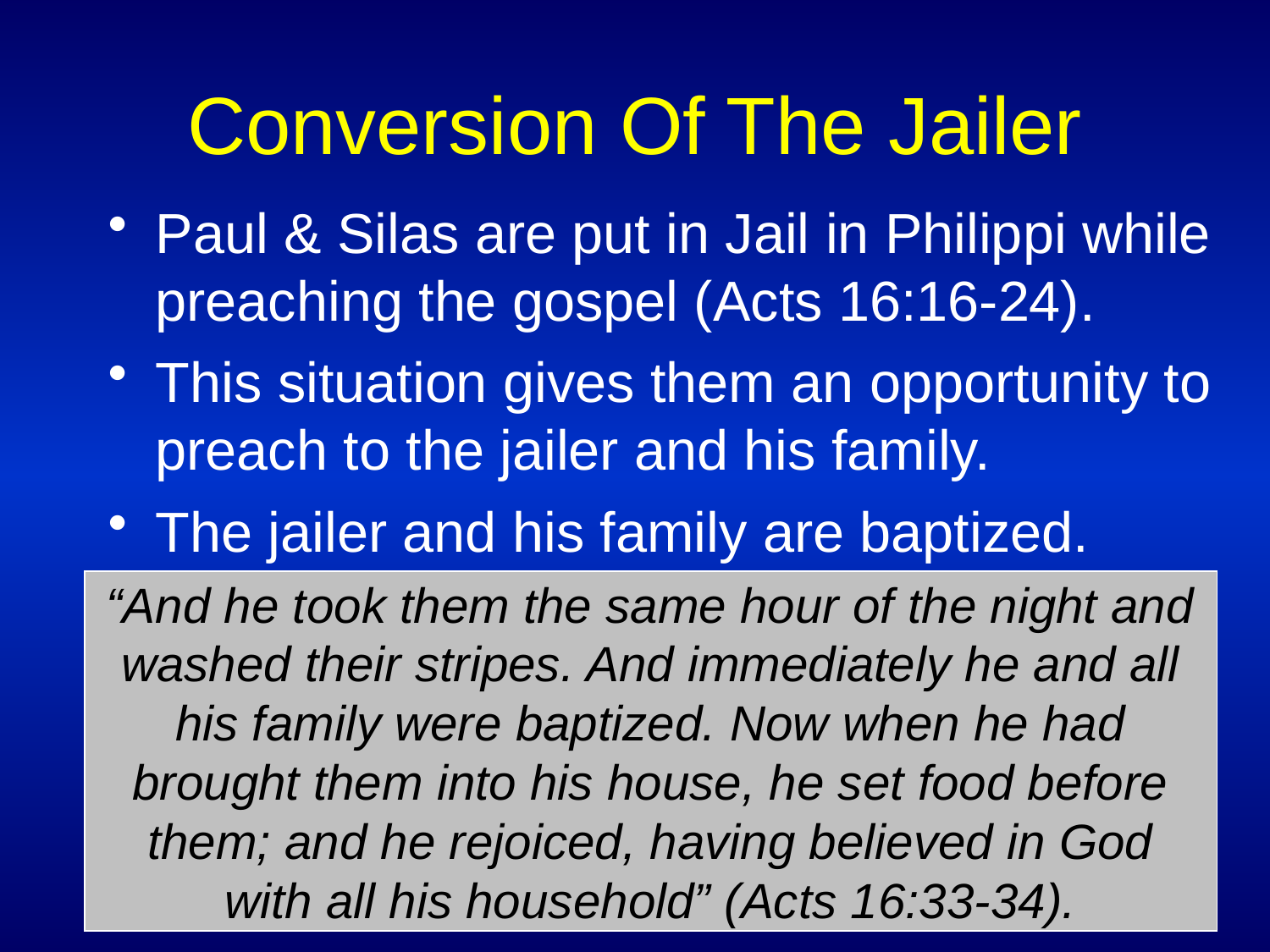

# Conversion Of The Jailer
Paul & Silas are put in Jail in Philippi while preaching the gospel (Acts 16:16-24).
This situation gives them an opportunity to preach to the jailer and his family.
The jailer and his family are baptized.
“And he took them the same hour of the night and washed their stripes. And immediately he and all his family were baptized. Now when he had brought them into his house, he set food before them; and he rejoiced, having believed in God with all his household” (Acts 16:33-34).